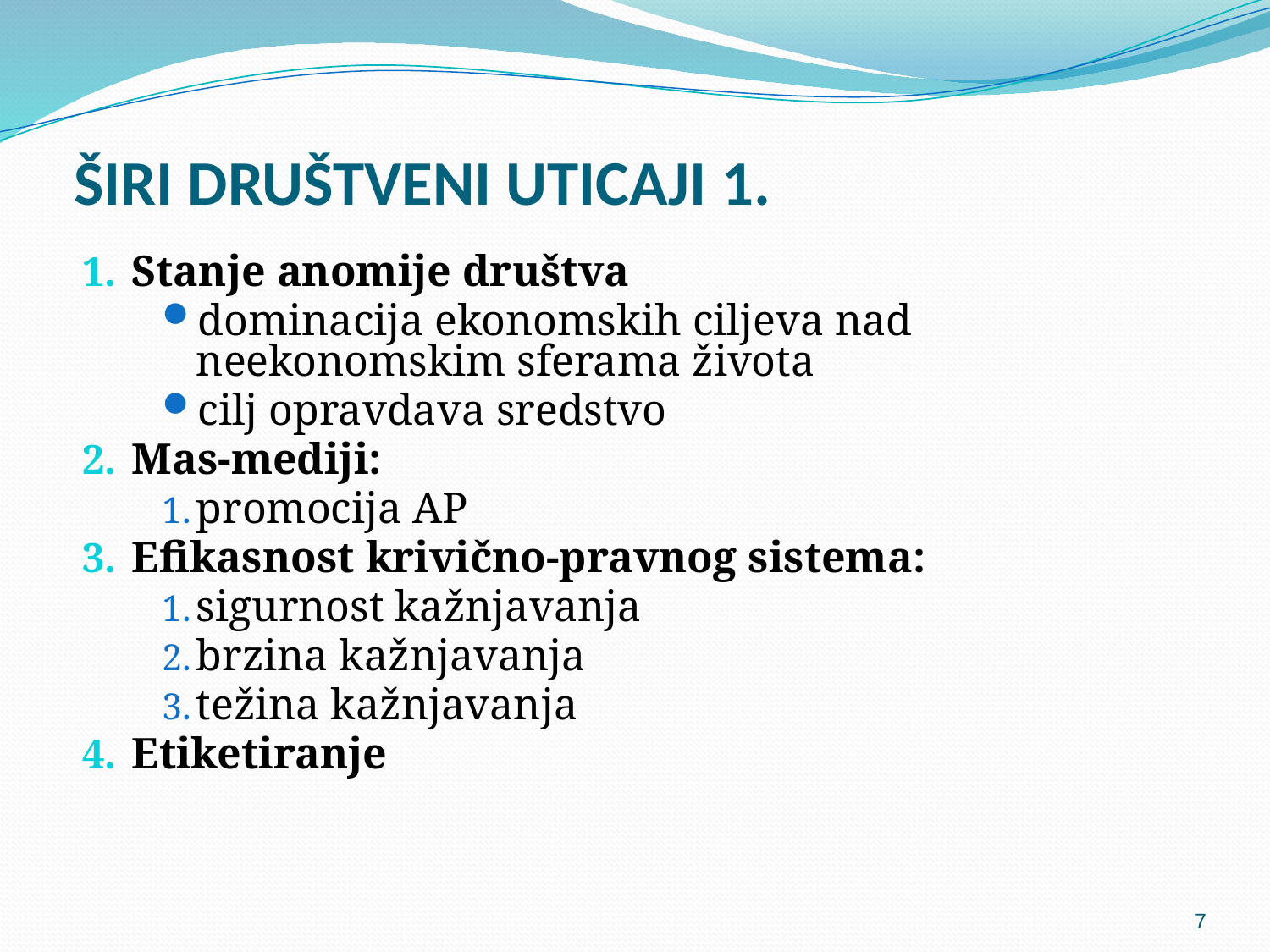

# ŠIRI DRUŠTVENI UTICAJI 1.
Stanje anomije društva
dominacija ekonomskih ciljeva nad neekonomskim sferama života
cilj opravdava sredstvo
Mas-mediji:
promocija AP
Efikasnost krivično-pravnog sistema:
sigurnost kažnjavanja
brzina kažnjavanja
težina kažnjavanja
Etiketiranje
7